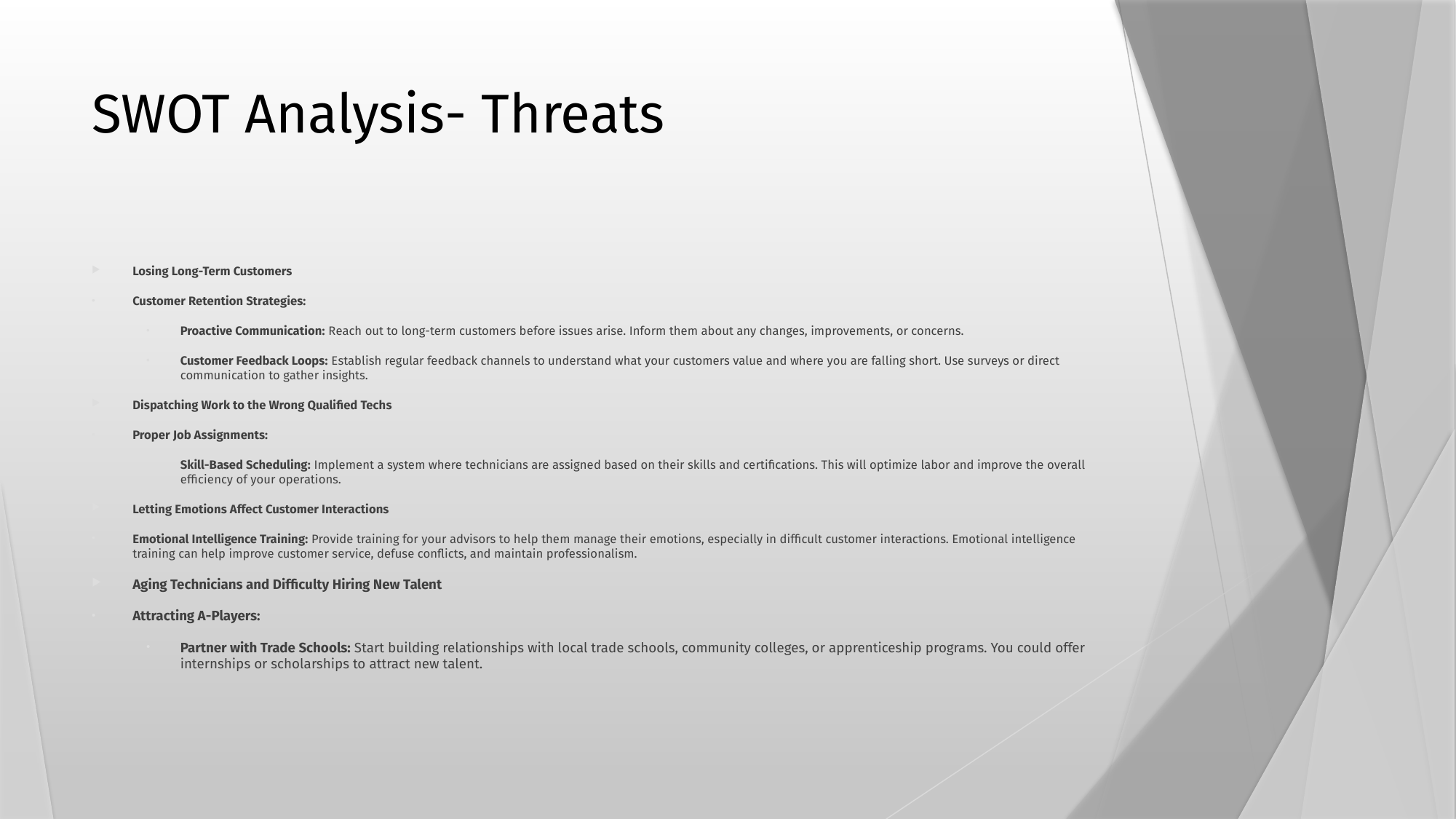

# SWOT Analysis- Threats
Losing Long-Term Customers
Customer Retention Strategies:
Proactive Communication: Reach out to long-term customers before issues arise. Inform them about any changes, improvements, or concerns.
Customer Feedback Loops: Establish regular feedback channels to understand what your customers value and where you are falling short. Use surveys or direct communication to gather insights.
Dispatching Work to the Wrong Qualified Techs
Proper Job Assignments:
Skill-Based Scheduling: Implement a system where technicians are assigned based on their skills and certifications. This will optimize labor and improve the overall efficiency of your operations.
Letting Emotions Affect Customer Interactions
Emotional Intelligence Training: Provide training for your advisors to help them manage their emotions, especially in difficult customer interactions. Emotional intelligence training can help improve customer service, defuse conflicts, and maintain professionalism.
Aging Technicians and Difficulty Hiring New Talent
Attracting A-Players:
Partner with Trade Schools: Start building relationships with local trade schools, community colleges, or apprenticeship programs. You could offer internships or scholarships to attract new talent.